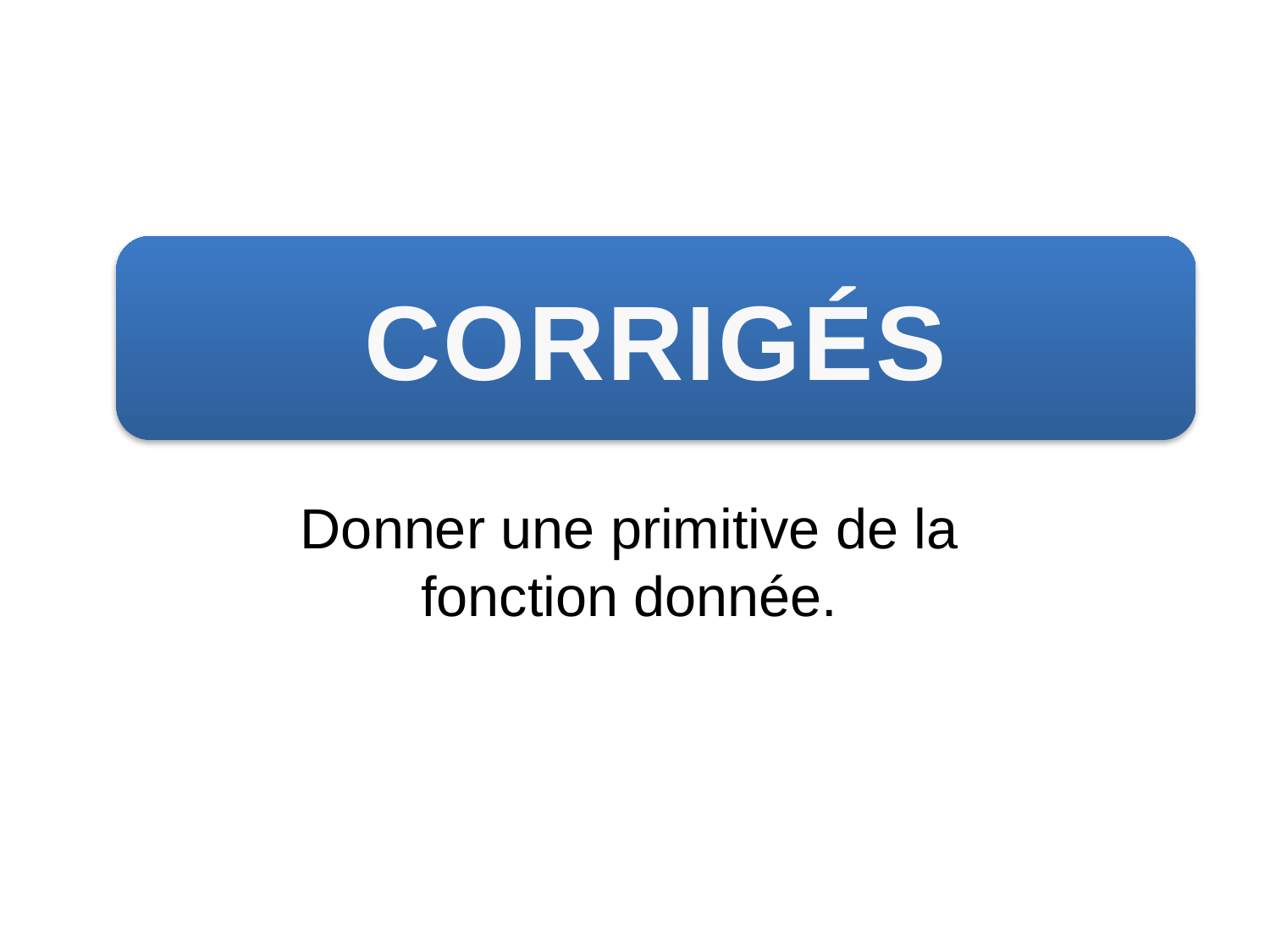

CORRIGÉS
#
Donner une primitive de la fonction donnée.